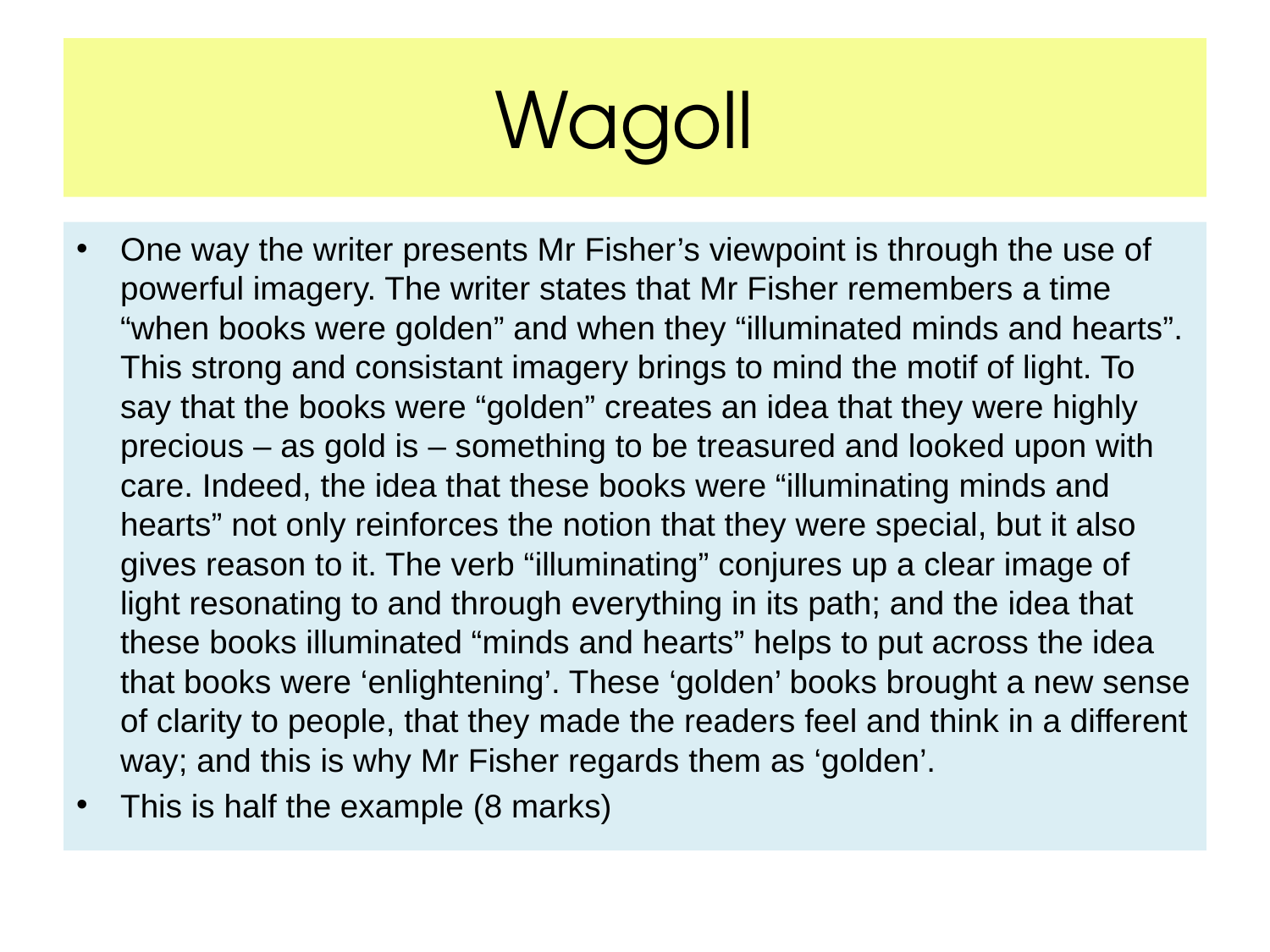

# Wagoll
One way the writer presents Mr Fisher’s viewpoint is through the use of powerful imagery. The writer states that Mr Fisher remembers a time “when books were golden” and when they “illuminated minds and hearts”. This strong and consistant imagery brings to mind the motif of light. To say that the books were “golden” creates an idea that they were highly precious – as gold is – something to be treasured and looked upon with care. Indeed, the idea that these books were “illuminating minds and hearts” not only reinforces the notion that they were special, but it also gives reason to it. The verb “illuminating” conjures up a clear image of light resonating to and through everything in its path; and the idea that these books illuminated “minds and hearts” helps to put across the idea that books were ‘enlightening’. These ‘golden’ books brought a new sense of clarity to people, that they made the readers feel and think in a different way; and this is why Mr Fisher regards them as ‘golden’.
This is half the example (8 marks)